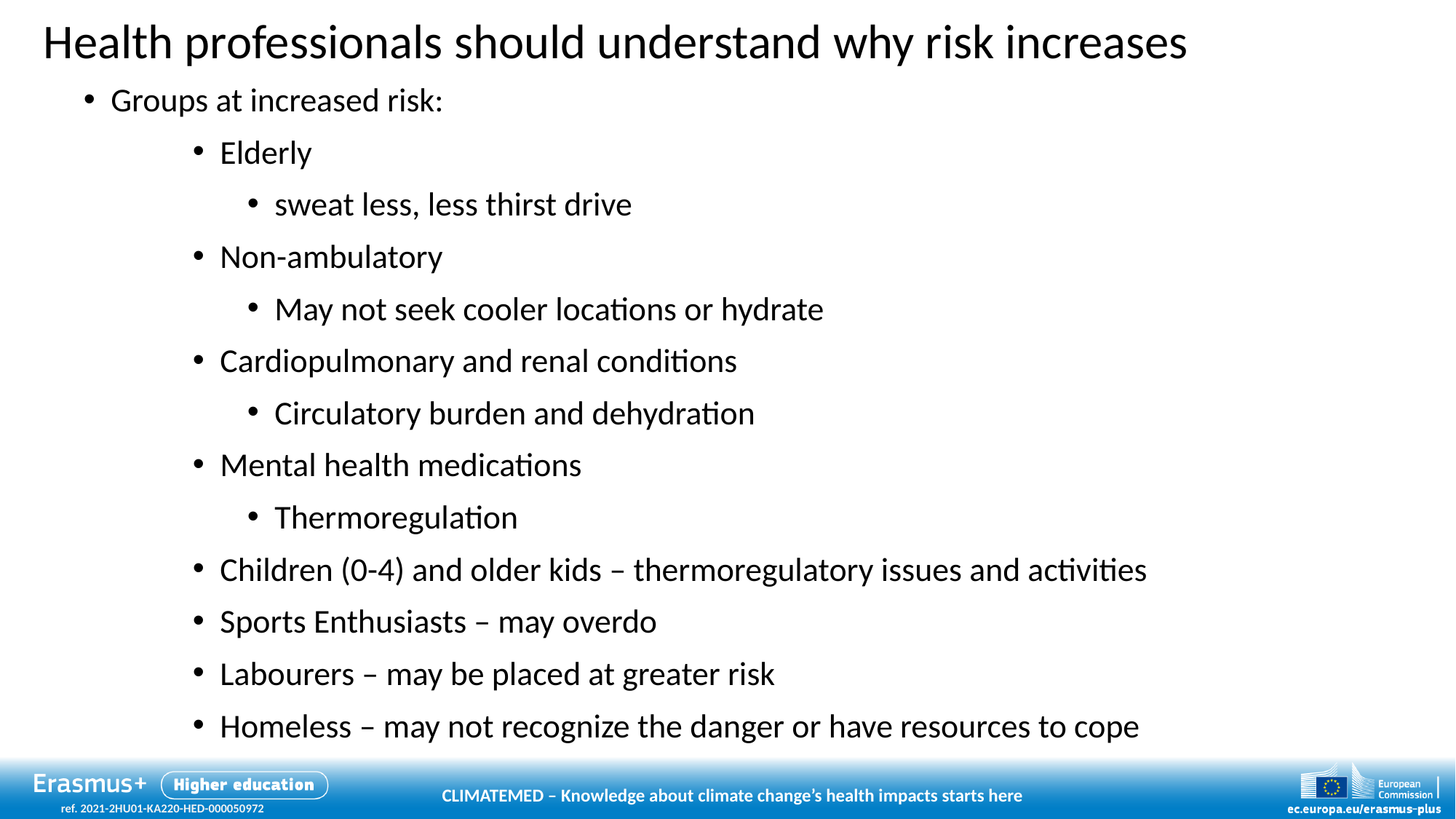

# Health professionals should understand why risk increases
Groups at increased risk:
Elderly
sweat less, less thirst drive
Non-ambulatory
May not seek cooler locations or hydrate
Cardiopulmonary and renal conditions
Circulatory burden and dehydration
Mental health medications
Thermoregulation
Children (0-4) and older kids – thermoregulatory issues and activities
Sports Enthusiasts – may overdo
Labourers – may be placed at greater risk
Homeless – may not recognize the danger or have resources to cope